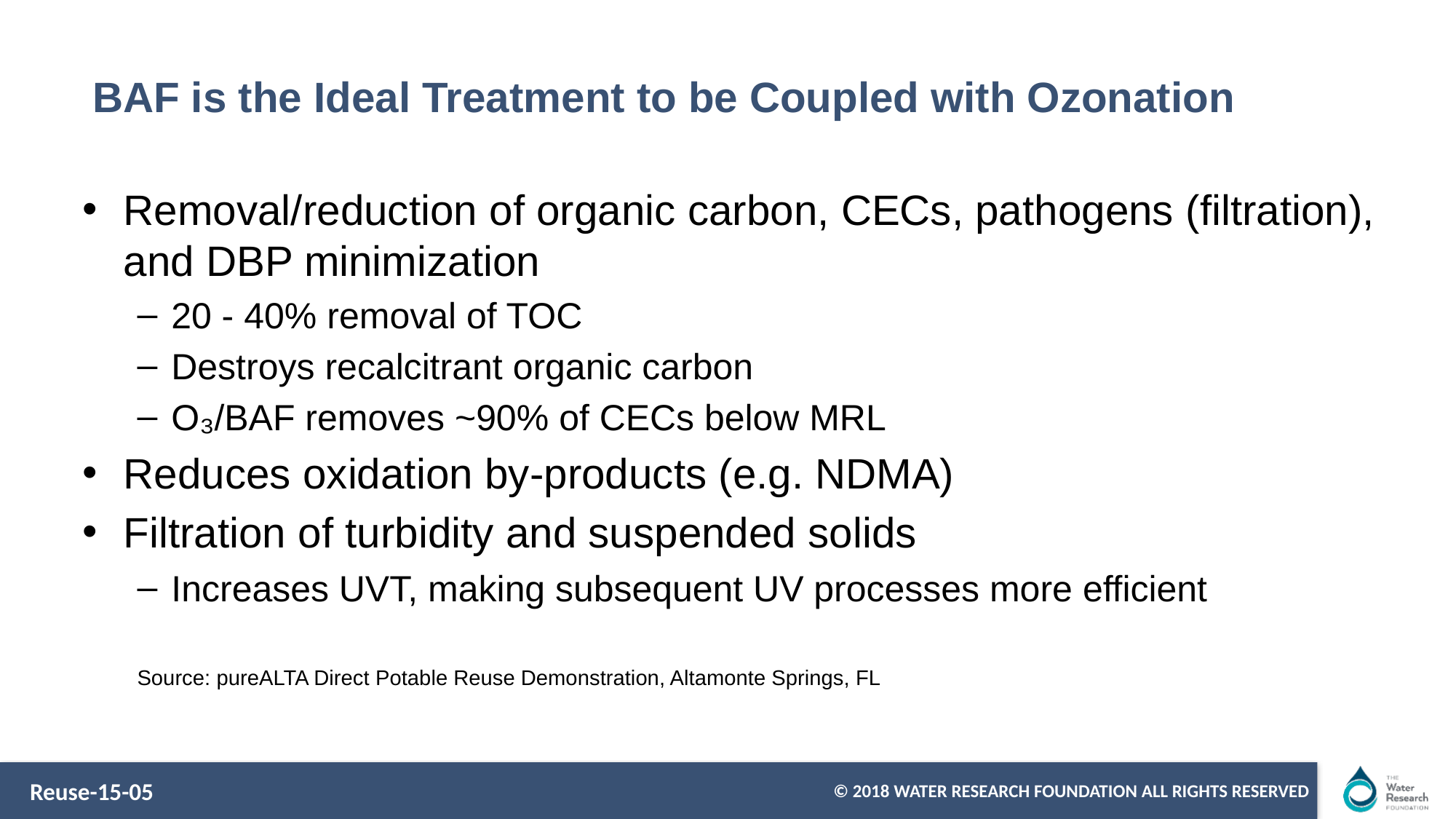

# BAF is the Ideal Treatment to be Coupled with Ozonation
Removal/reduction of organic carbon, CECs, pathogens (filtration), and DBP minimization
20 - 40% removal of TOC
Destroys recalcitrant organic carbon
O₃/BAF removes ~90% of CECs below MRL
Reduces oxidation by-products (e.g. NDMA)
Filtration of turbidity and suspended solids
Increases UVT, making subsequent UV processes more efficient
Source: pureALTA Direct Potable Reuse Demonstration, Altamonte Springs, FL